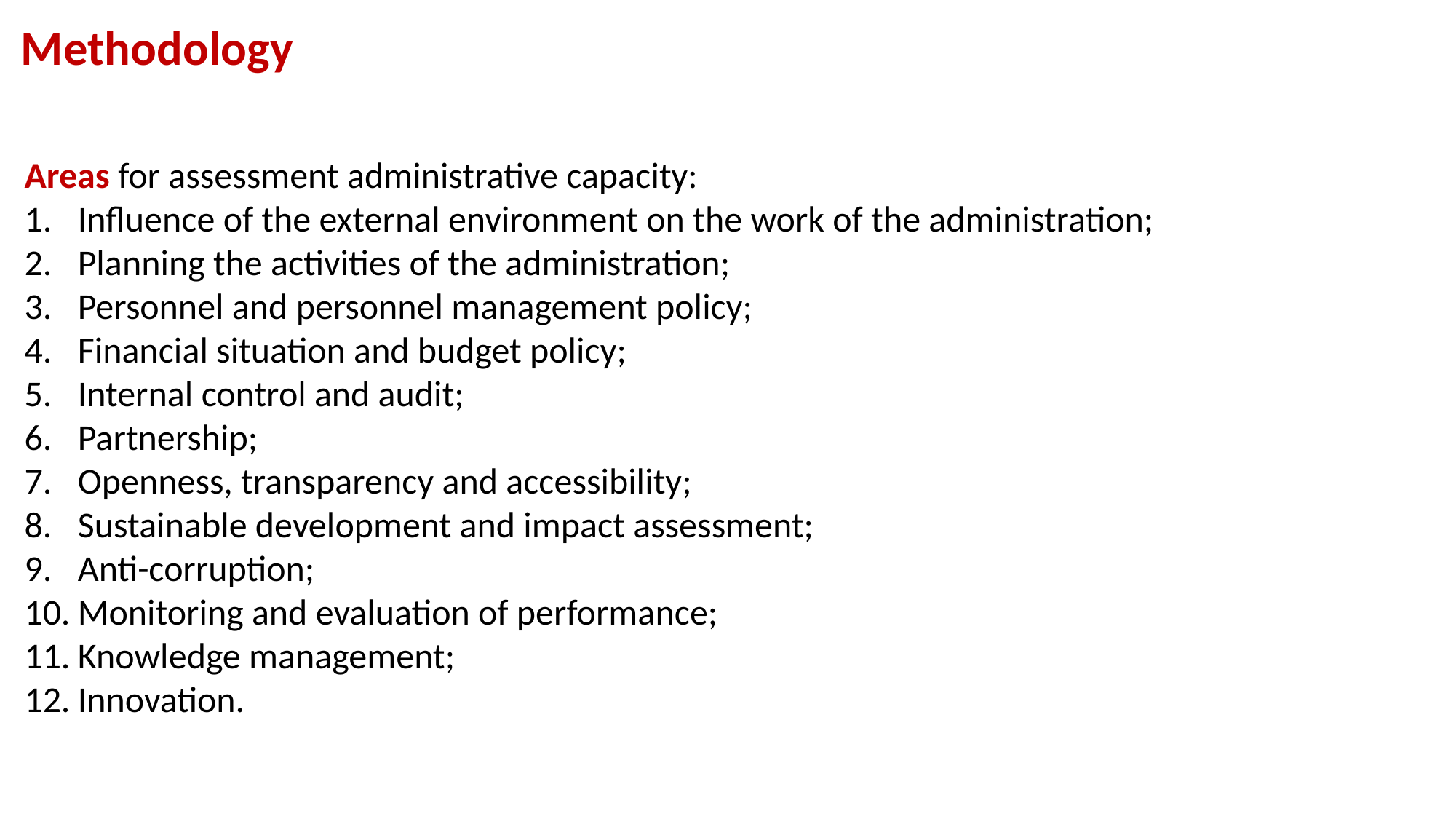

Methodology
Areas for assessment administrative capacity:
1.	Influence of the external environment on the work of the administration;
2.	Planning the activities of the administration;
3.	Personnel and personnel management policy;
4.	Financial situation and budget policy;
5.	Internal control and audit;
6.	Partnership;
7.	Openness, transparency and accessibility;
8.	Sustainable development and impact assessment;
9.	Anti-corruption;
10.	Monitoring and evaluation of performance;
11.	Knowledge management;
12.	Innovation.